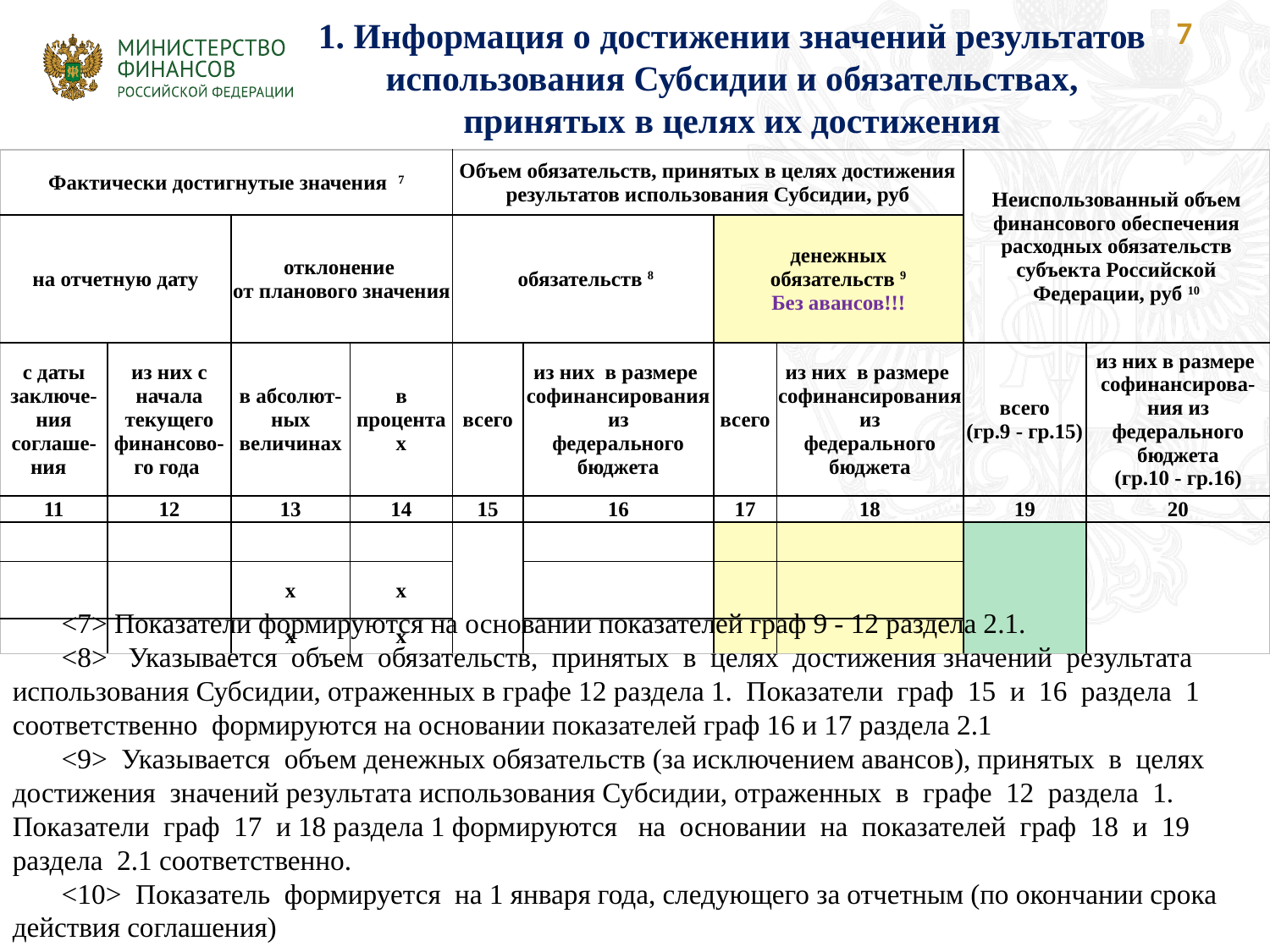

1. Информация о достижении значений результатов использования Субсидии и обязательствах, принятых в целях их достижения
7
| Фактически достигнутые значения 7 |  |  |  | Объем обязательств, принятых в целях достижения результатов использования Субсидии, руб |  |  |  | Неиспользованный объем финансового обеспечения расходных обязательств субъекта Российской Федерации, руб 10 |  |
| --- | --- | --- | --- | --- | --- | --- | --- | --- | --- |
| на отчетную дату |  | отклонение от планового значения |  | обязательств 8 |  | денежных обязательств 9 Без авансов!!! |  |  |  |
| с даты заключе-ния соглаше-ния | из них с начала текущего финансово-го года | в абсолют-ных величинах | в процентах | всего | из них в размере софинансирования из федерального бюджета | всего | из них в размере софинансирования из федерального бюджета | всего (гр.9 - гр.15) | из них в размере софинансирова-ния из федерального бюджета (гр.10 - гр.16) |
| 11 | 12 | 13 | 14 | 15 | 16 | 17 | 18 | 19 | 20 |
|  |  |  |  |  |  |  |  |  |  |
|  |  | х | х |  |  |  |  |  |  |
|  |  | х | х |  |  |  |  |  |  |
<7> Показатели формируются на основании показателей граф 9 - 12 раздела 2.1.
<8>   Указывается  объем  обязательств,  принятых  в  целях  достижения значений  результата  использования Субсидии, отраженных в графе 12 раздела 1.  Показатели  граф  15  и  16  раздела  1  соответственно  формируются на основании показателей граф 16 и 17 раздела 2.1
<9>  Указывается  объем денежных обязательств (за исключением авансов), принятых  в  целях  достижения  значений результата использования Субсидии, отраженных  в  графе  12  раздела  1.  Показатели  граф  17  и 18 раздела 1 формируются   на  основании  на  показателей  граф  18  и  19  раздела  2.1 соответственно.
<10>  Показатель  формируется  на 1 января года, следующего за отчетным (по окончании срока действия соглашения)